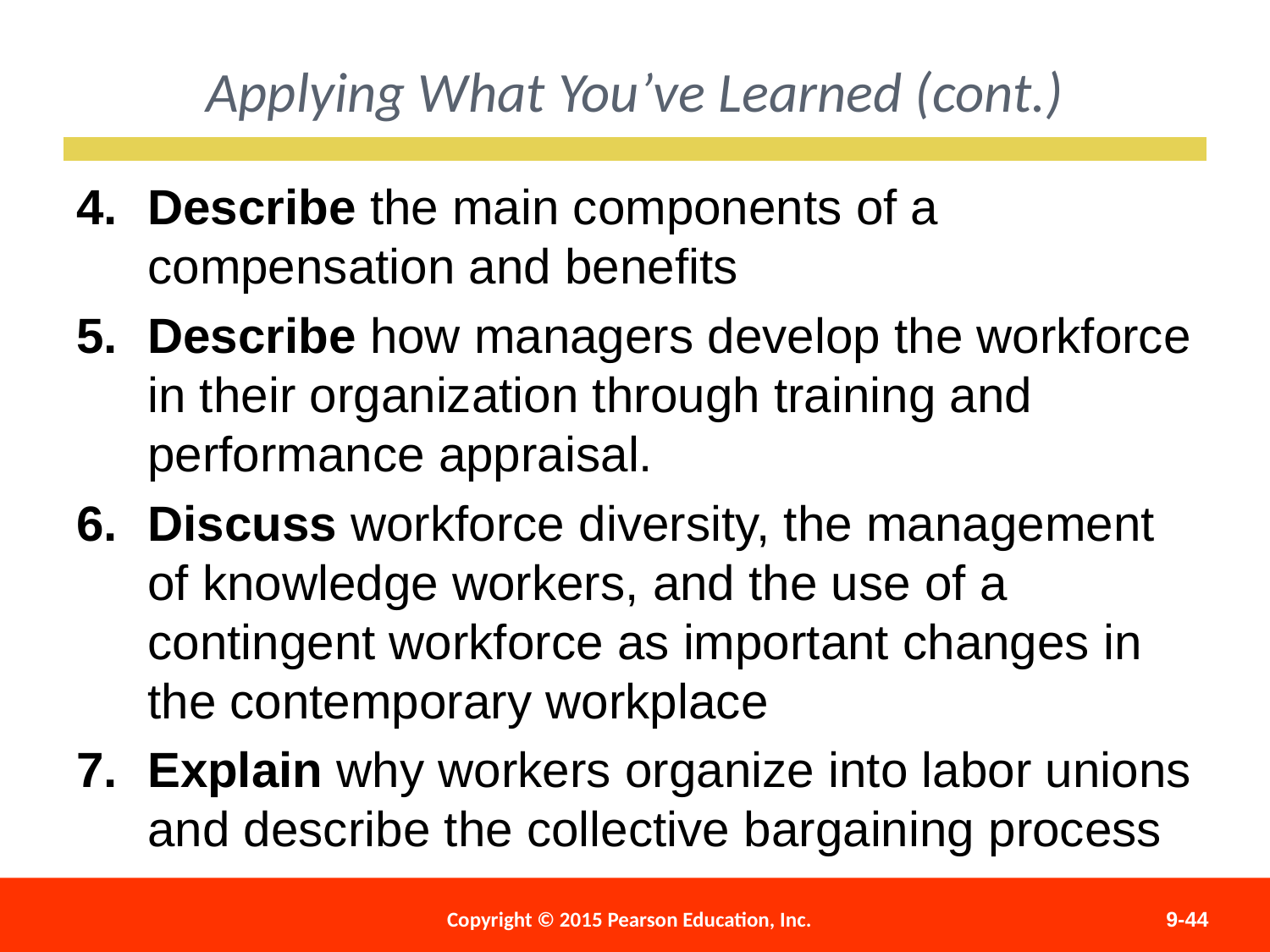

Applying What You’ve Learned (cont.)
Describe the main components of a compensation and benefits
Describe how managers develop the workforce in their organization through training and performance appraisal.
Discuss workforce diversity, the management of knowledge workers, and the use of a contingent workforce as important changes in the contemporary workplace
Explain why workers organize into labor unions and describe the collective bargaining process